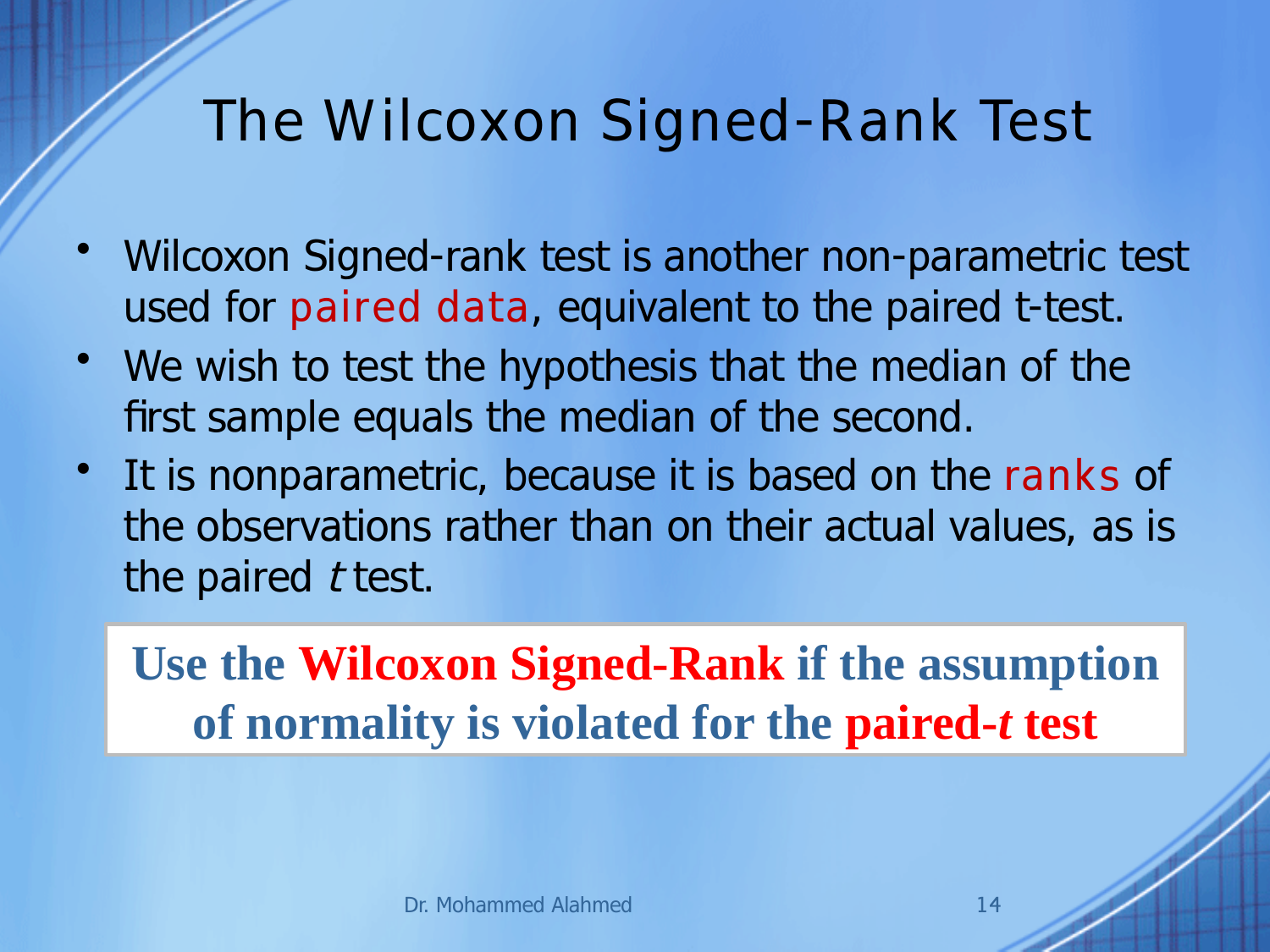

# The Wilcoxon Signed-Rank Test
Wilcoxon Signed-rank test is another non-parametric test used for paired data, equivalent to the paired t-test.
We wish to test the hypothesis that the median of the first sample equals the median of the second.
It is nonparametric, because it is based on the ranks of the observations rather than on their actual values, as is the paired t test.
Use the Wilcoxon Signed-Rank if the assumption of normality is violated for the paired-t test
Dr. Mohammed Alahmed
14